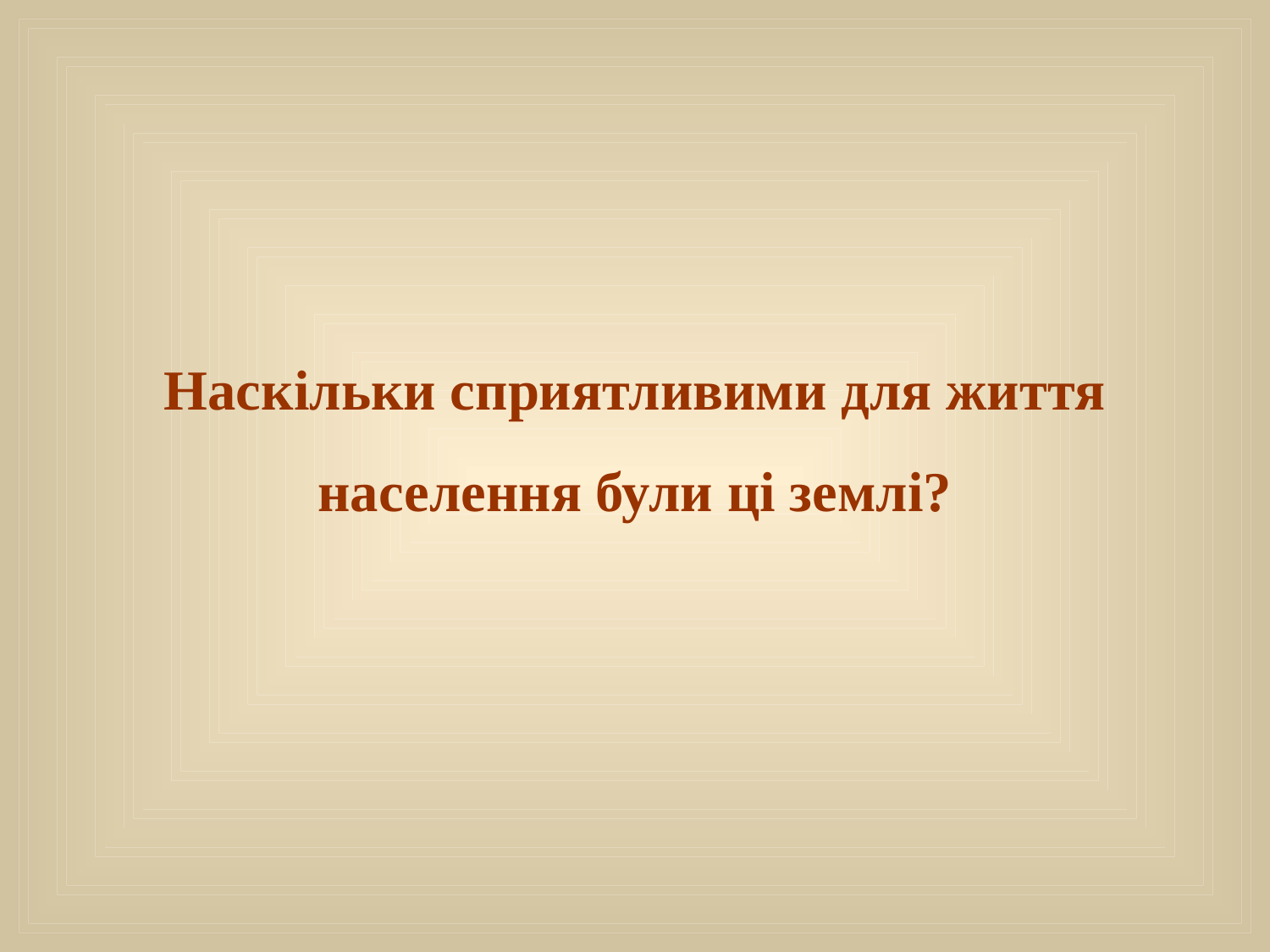

# Наскільки сприятливими для життя населення були ці землі?